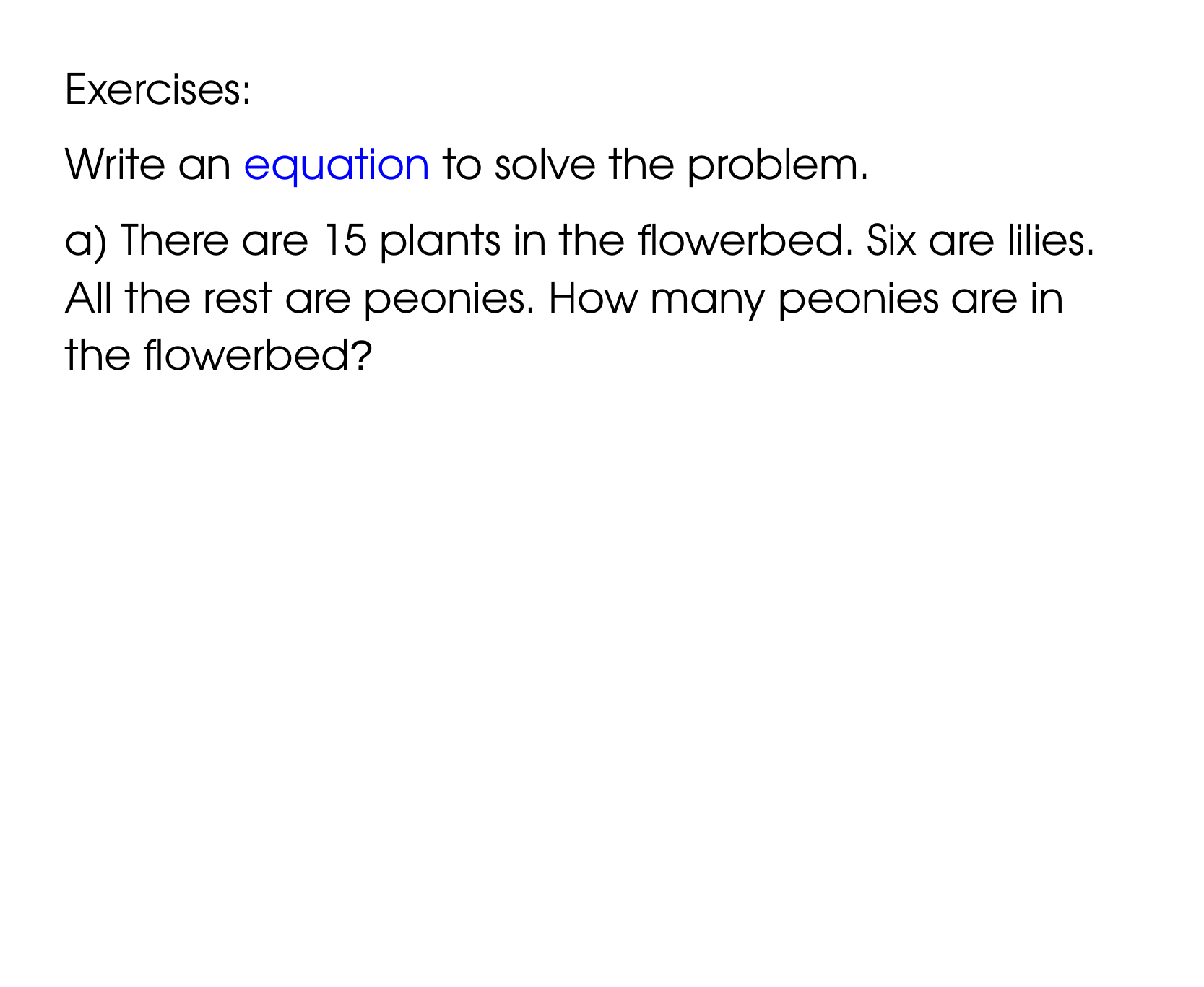

Exercises:
Write an equation to solve the problem.
a) There are 15 plants in the flowerbed. Six are lilies. All the rest are peonies. How many peonies are in the flowerbed?